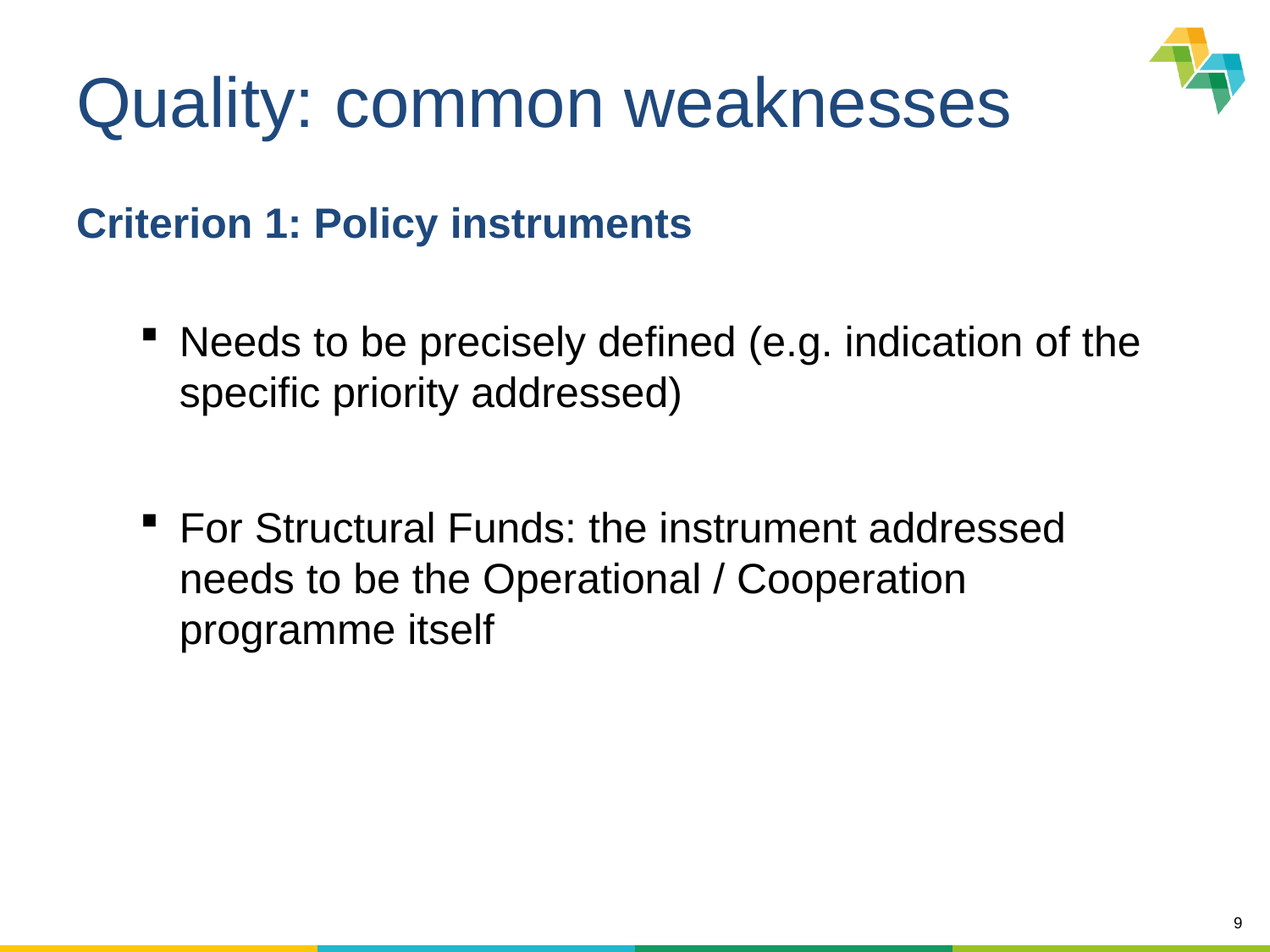

# Quality: common weaknesses
Criterion 1: Policy instruments

Needs to be precisely defined (e.g. indication of the specific priority addressed)

For Structural Funds: the instrument addressed needs to be the Operational / Cooperation programme itself